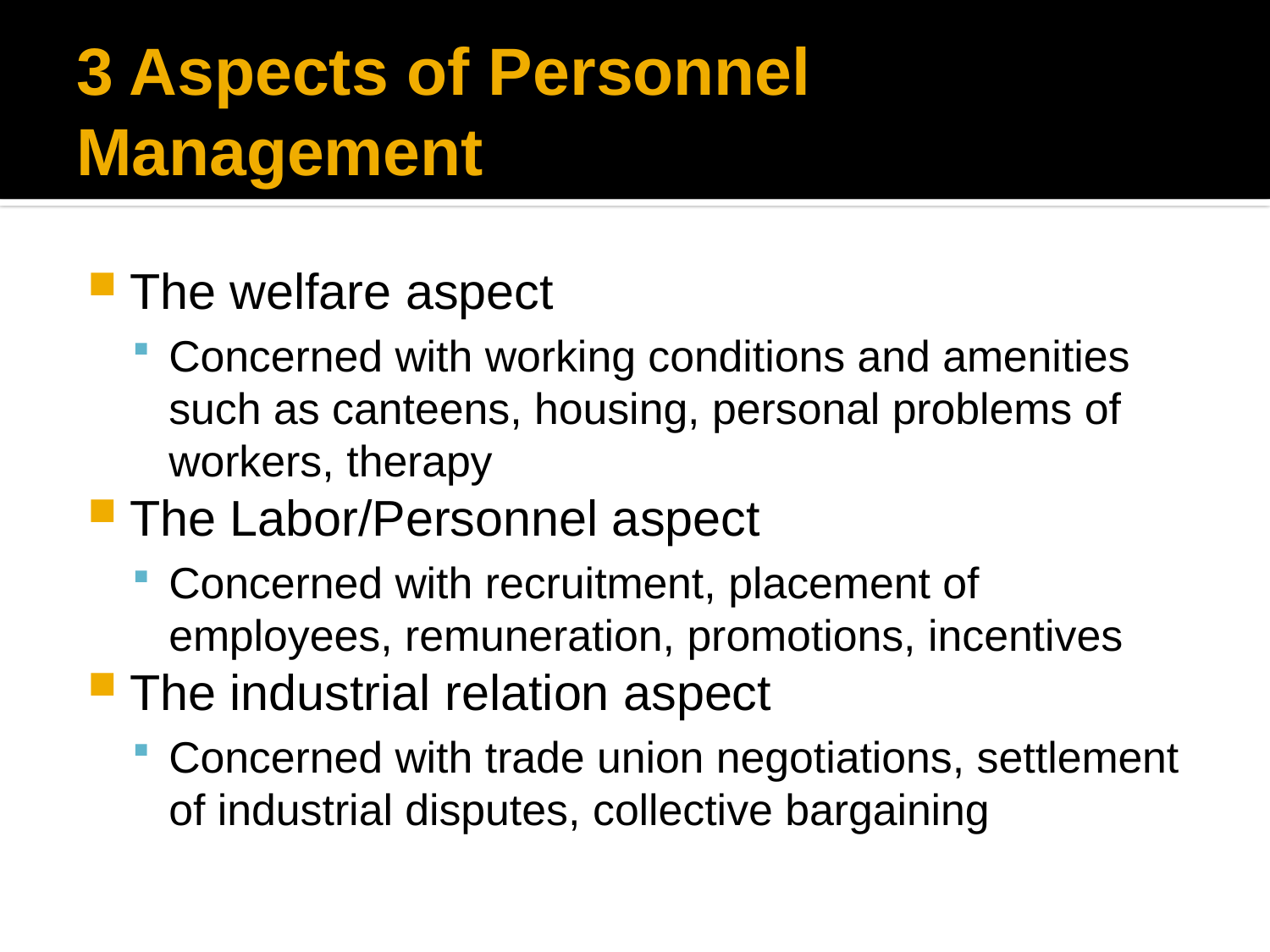

# 3 Aspects of Personnel Management
The welfare aspect
Concerned with working conditions and amenities such as canteens, housing, personal problems of workers, therapy
The Labor/Personnel aspect
Concerned with recruitment, placement of employees, remuneration, promotions, incentives
The industrial relation aspect
Concerned with trade union negotiations, settlement of industrial disputes, collective bargaining